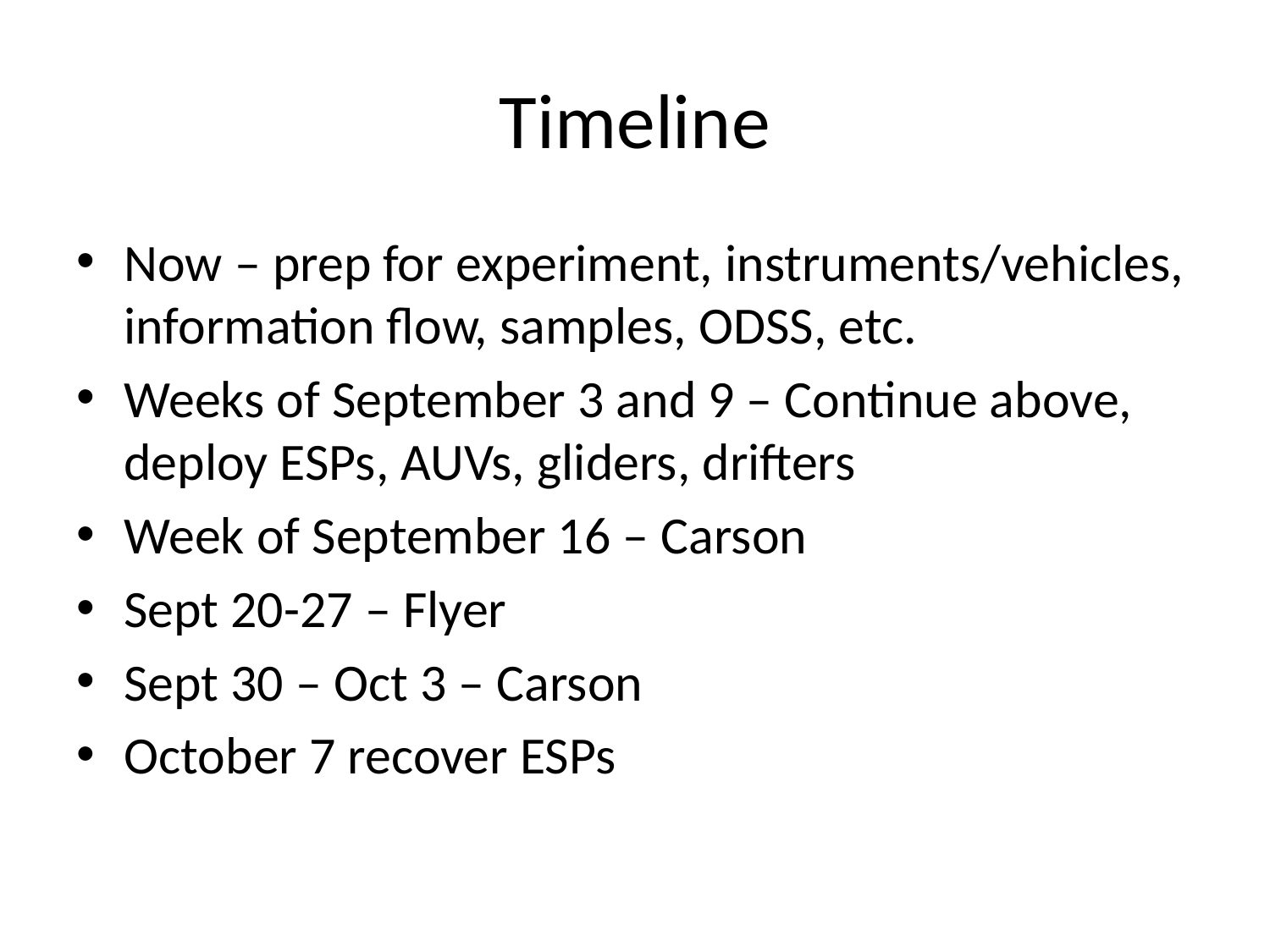

# Timeline
Now – prep for experiment, instruments/vehicles, information flow, samples, ODSS, etc.
Weeks of September 3 and 9 – Continue above, deploy ESPs, AUVs, gliders, drifters
Week of September 16 – Carson
Sept 20-27 – Flyer
Sept 30 – Oct 3 – Carson
October 7 recover ESPs